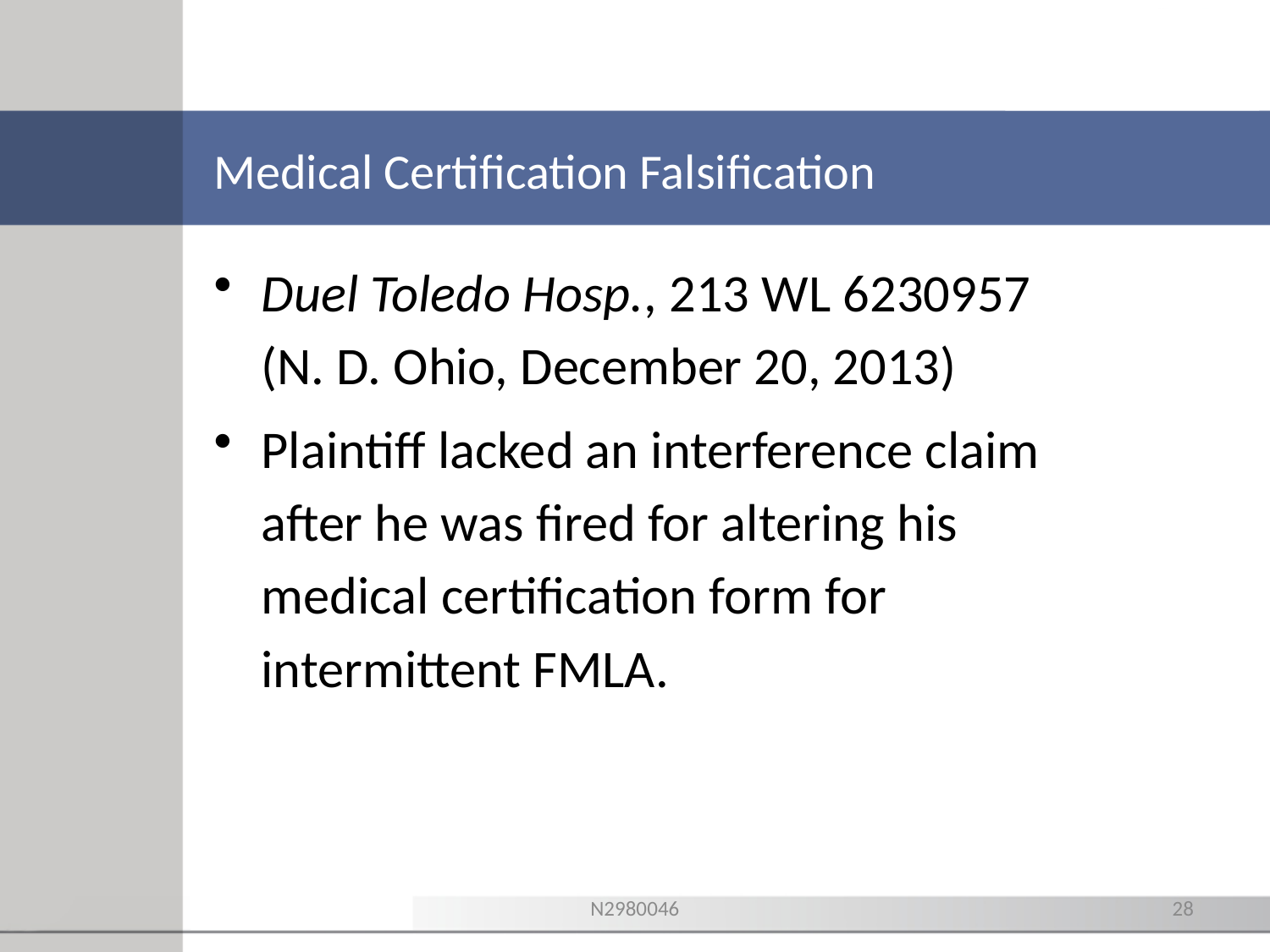

Medical Certification Falsification
Duel Toledo Hosp., 213 WL 6230957 (N. D. Ohio, December 20, 2013)
Plaintiff lacked an interference claim after he was fired for altering his medical certification form for intermittent FMLA.
N2980046
28